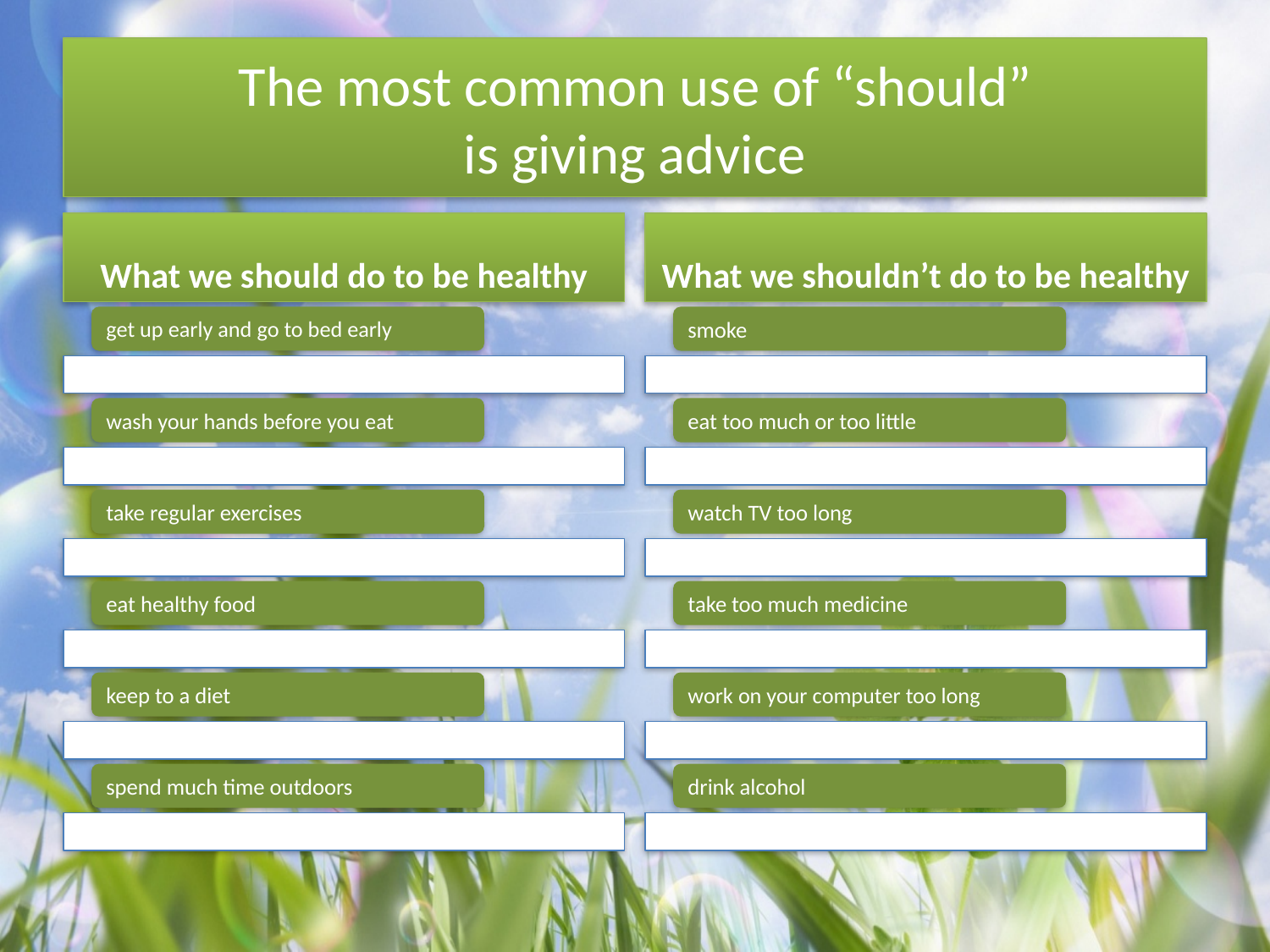

# The most common use of “should” is giving advice
What we should do to be healthy
What we shouldn’t do to be healthy
get up early and go to bed early
wash your hands before you eat
take regular exercises
eat healthy food
keep to a diet
spend much time outdoors
smoke
eat too much or too little
watch TV too long
take too much medicine
work on your computer too long
drink alcohol